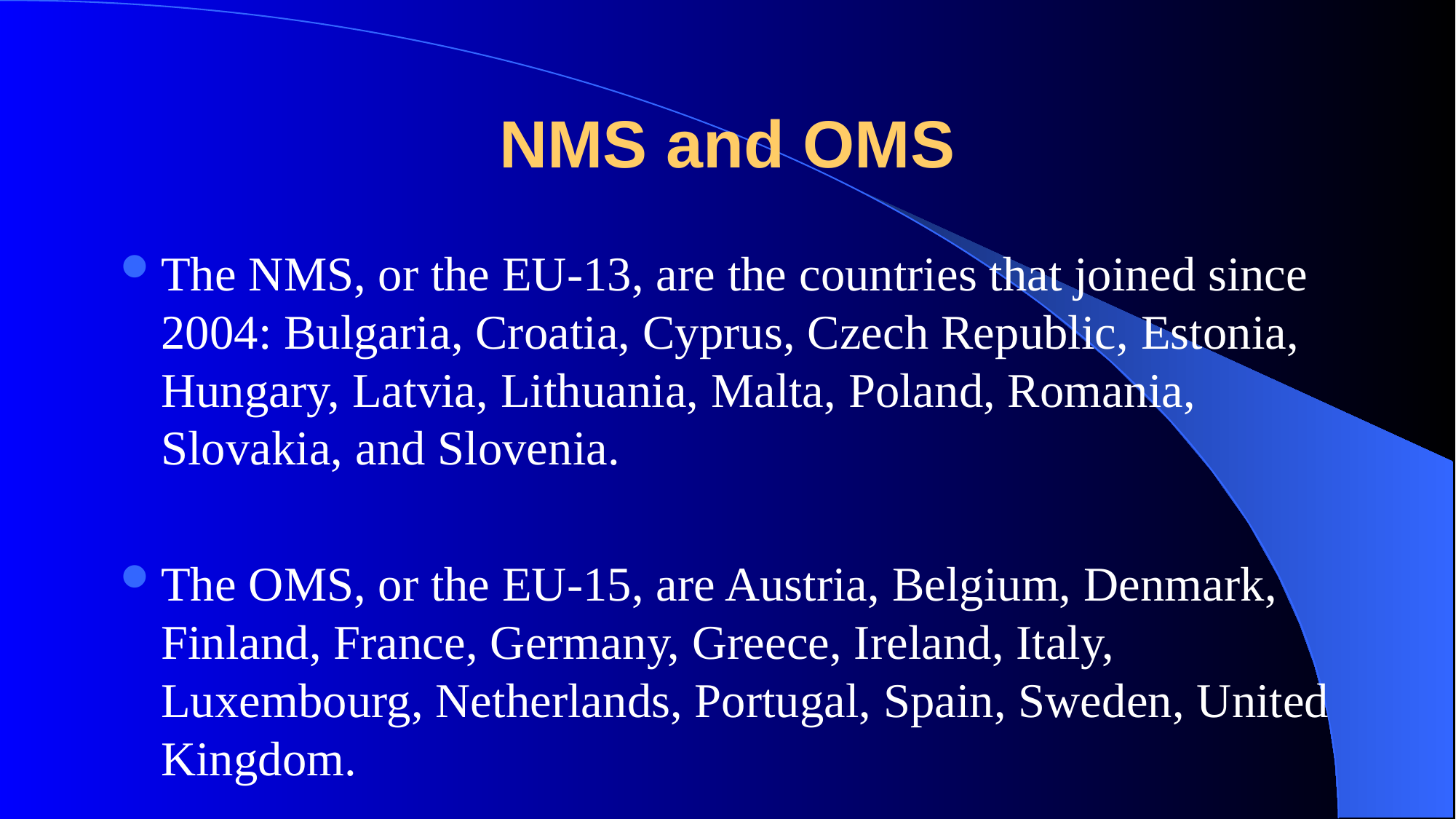

# NMS and OMS
The NMS, or the EU-13, are the countries that joined since 2004: Bulgaria, Croatia, Cyprus, Czech Republic, Estonia, Hungary, Latvia, Lithuania, Malta, Poland, Romania, Slovakia, and Slovenia.

The OMS, or the EU-15, are Austria, Belgium, Denmark, Finland, France, Germany, Greece, Ireland, Italy, Luxembourg, Netherlands, Portugal, Spain, Sweden, United Kingdom.